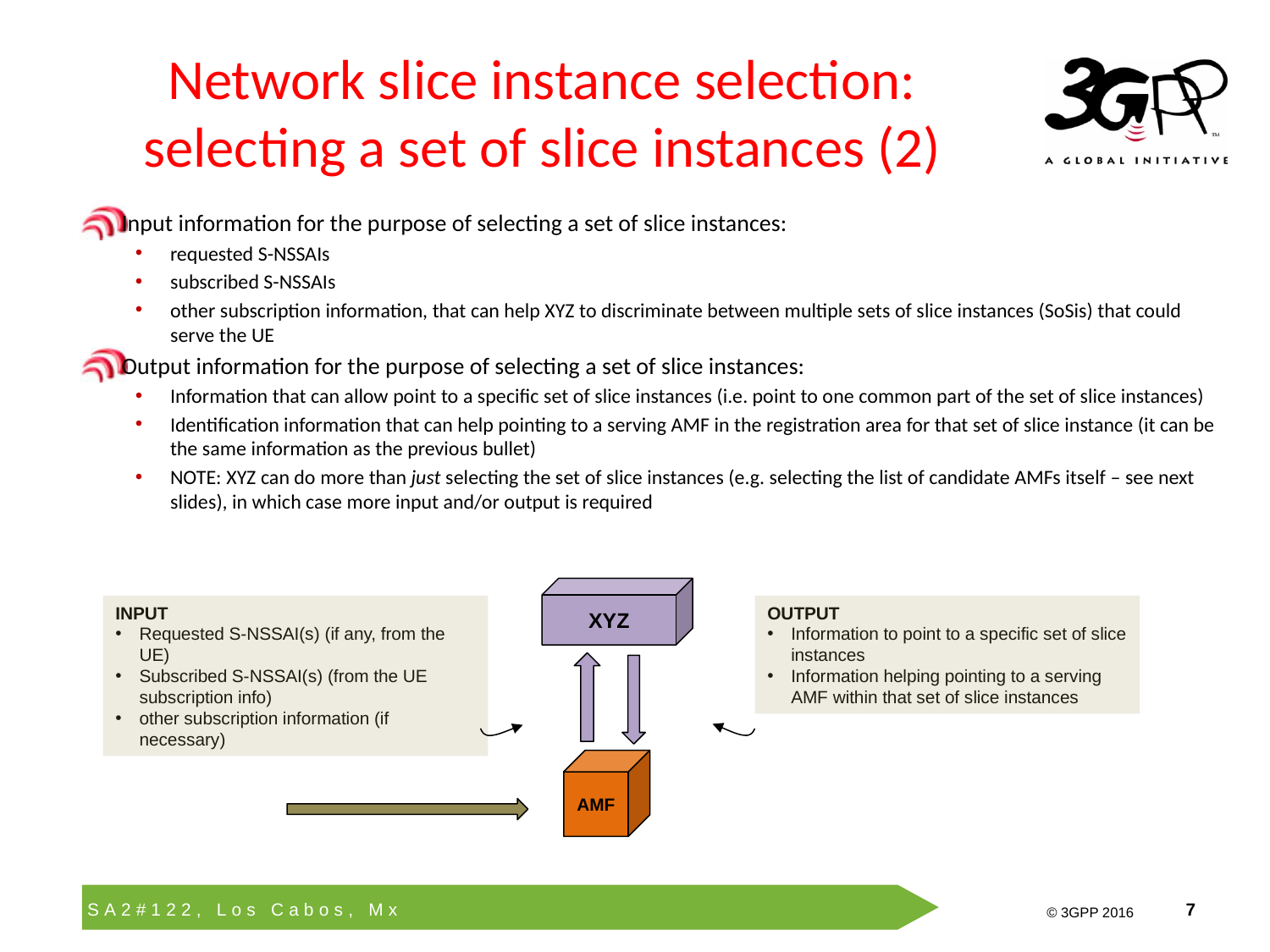

# Network slice instance selection: selecting a set of slice instances (2)
Input information for the purpose of selecting a set of slice instances:
requested S-NSSAIs
subscribed S-NSSAIs
other subscription information, that can help XYZ to discriminate between multiple sets of slice instances (SoSis) that could serve the UE
Output information for the purpose of selecting a set of slice instances:
Information that can allow point to a specific set of slice instances (i.e. point to one common part of the set of slice instances)
Identification information that can help pointing to a serving AMF in the registration area for that set of slice instance (it can be the same information as the previous bullet)
NOTE: XYZ can do more than just selecting the set of slice instances (e.g. selecting the list of candidate AMFs itself – see next slides), in which case more input and/or output is required
XYZ
OUTPUT
Information to point to a specific set of slice instances
Information helping pointing to a serving AMF within that set of slice instances
INPUT
Requested S-NSSAI(s) (if any, from the UE)
Subscribed S-NSSAI(s) (from the UE subscription info)
other subscription information (if necessary)

AMF